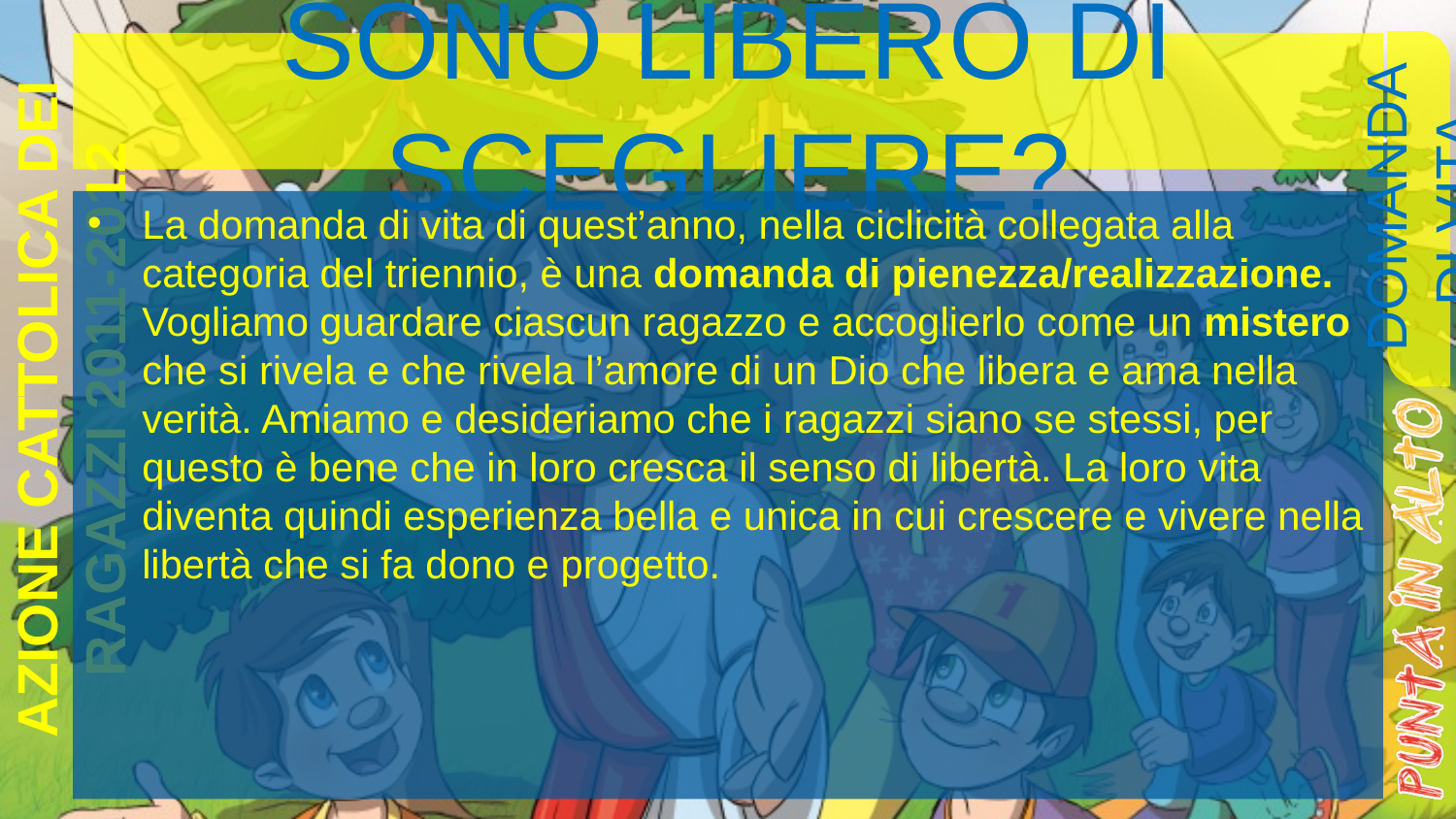

# SONO LIBERO DI SCEGLIERE?
DOMANDA DI VITA
La domanda di vita di quest’anno, nella ciclicità collegata alla categoria del triennio, è una domanda di pienezza/realizzazione. Vogliamo guardare ciascun ragazzo e accoglierlo come un mistero che si rivela e che rivela l’amore di un Dio che libera e ama nella verità. Amiamo e desideriamo che i ragazzi siano se stessi, per questo è bene che in loro cresca il senso di libertà. La loro vita diventa quindi esperienza bella e unica in cui crescere e vivere nella libertà che si fa dono e progetto.